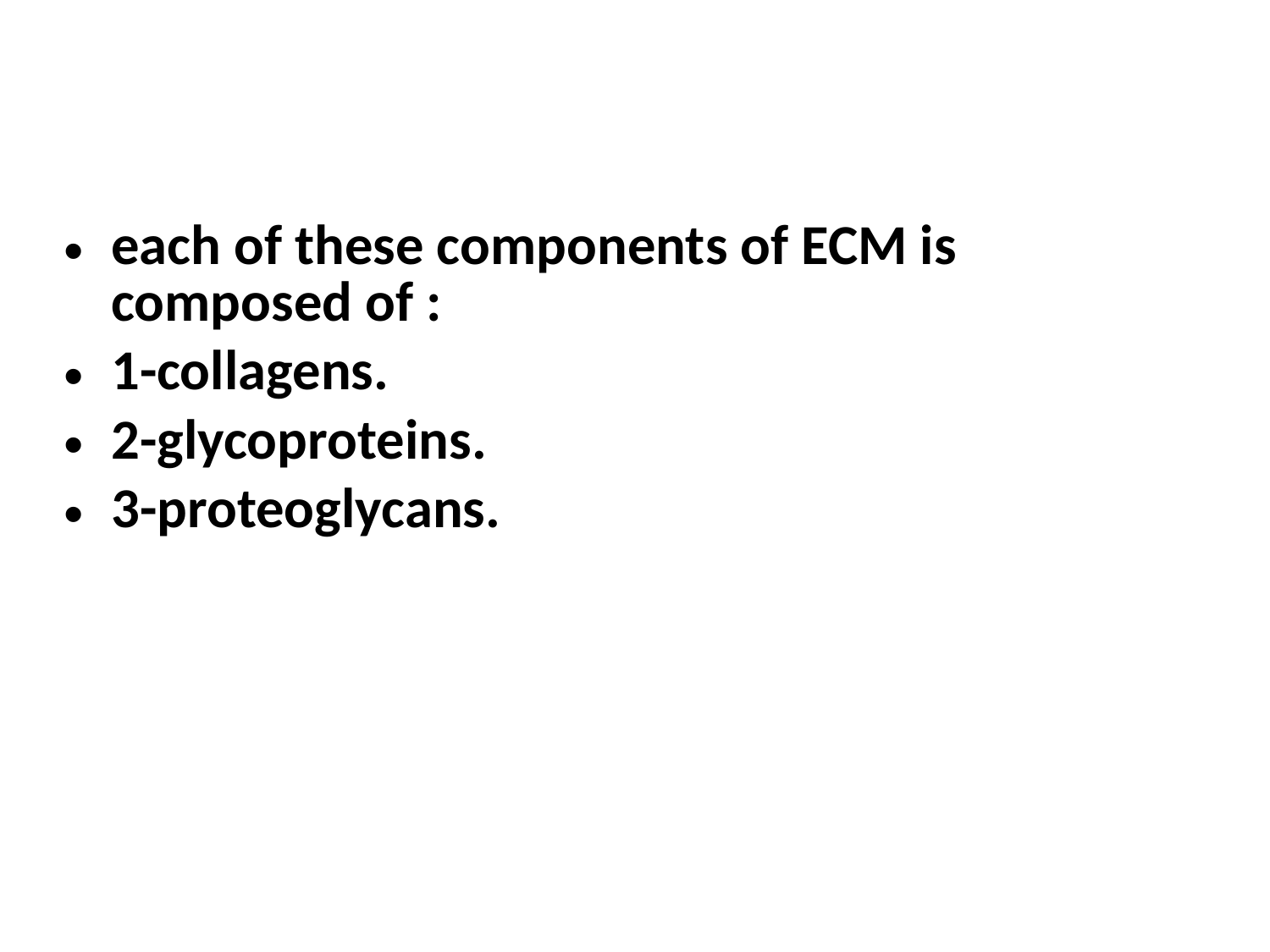

each of these components of ECM is composed of :
1-collagens.
2-glycoproteins.
3-proteoglycans.